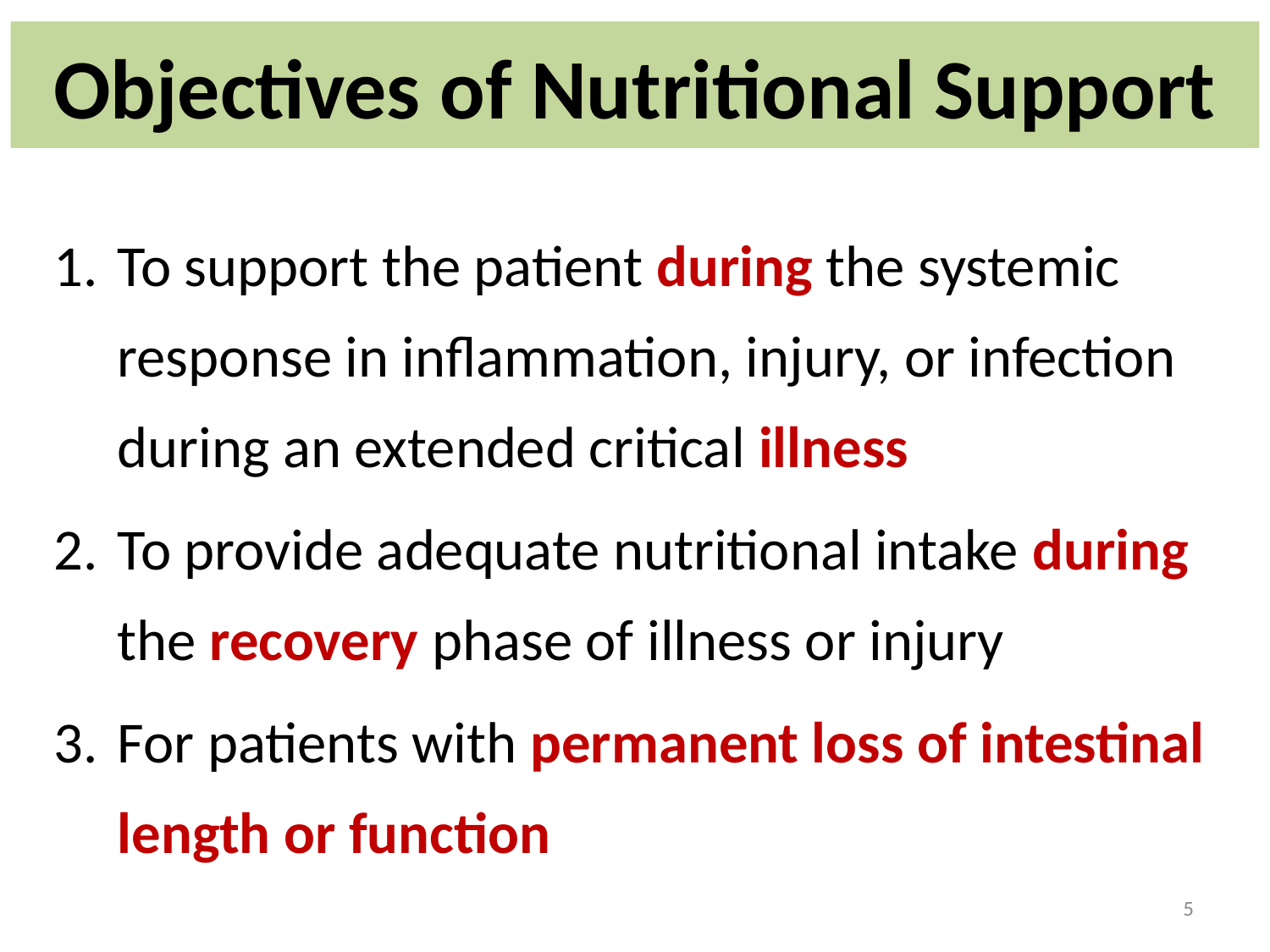

# Objectives of Nutritional Support
To support the patient during the systemic response in inflammation, injury, or infection during an extended critical illness
To provide adequate nutritional intake during the recovery phase of illness or injury
For patients with permanent loss of intestinal length or function
5